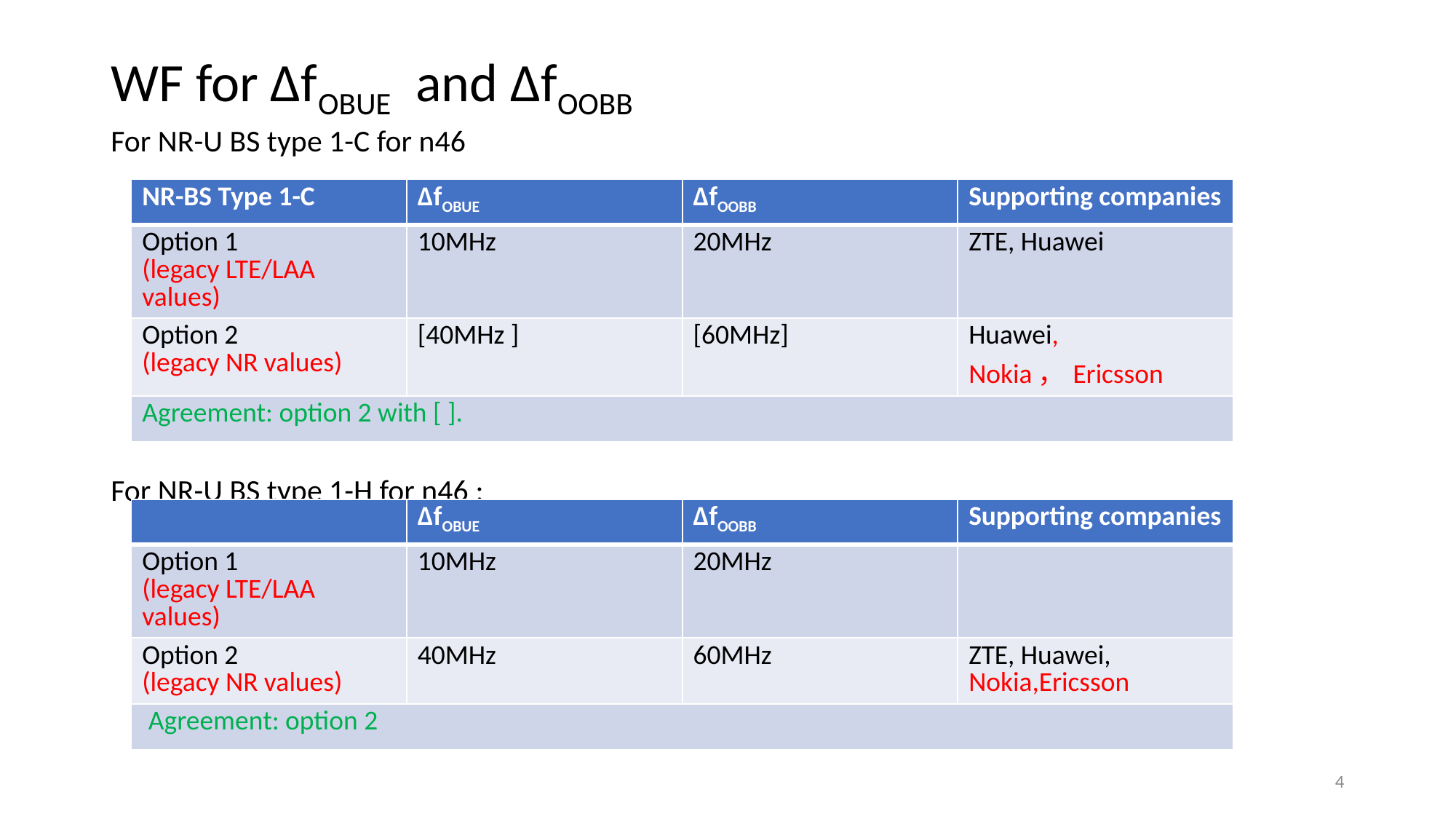

# WF for ΔfOBUE  and ΔfOOBB
For NR-U BS type 1-C for n46

For NR-U BS type 1-H for n46 :

| NR-BS Type 1-C | ΔfOBUE | ΔfOOBB | Supporting companies |
| --- | --- | --- | --- |
| Option 1 (legacy LTE/LAA values) | 10MHz | 20MHz | ZTE, Huawei |
| Option 2 (legacy NR values) | [40MHz ] | [60MHz] | Huawei, Nokia，Ericsson |
| Agreement: option 2 with [ ]. |  |  |  |
|  | ΔfOBUE | ΔfOOBB | Supporting companies |
| --- | --- | --- | --- |
| Option 1 (legacy LTE/LAA values) | 10MHz | 20MHz |  |
| Option 2 (legacy NR values) | 40MHz | 60MHz | ZTE, Huawei, Nokia,Ericsson |
| Agreement: option 2 |  |  |  |
4